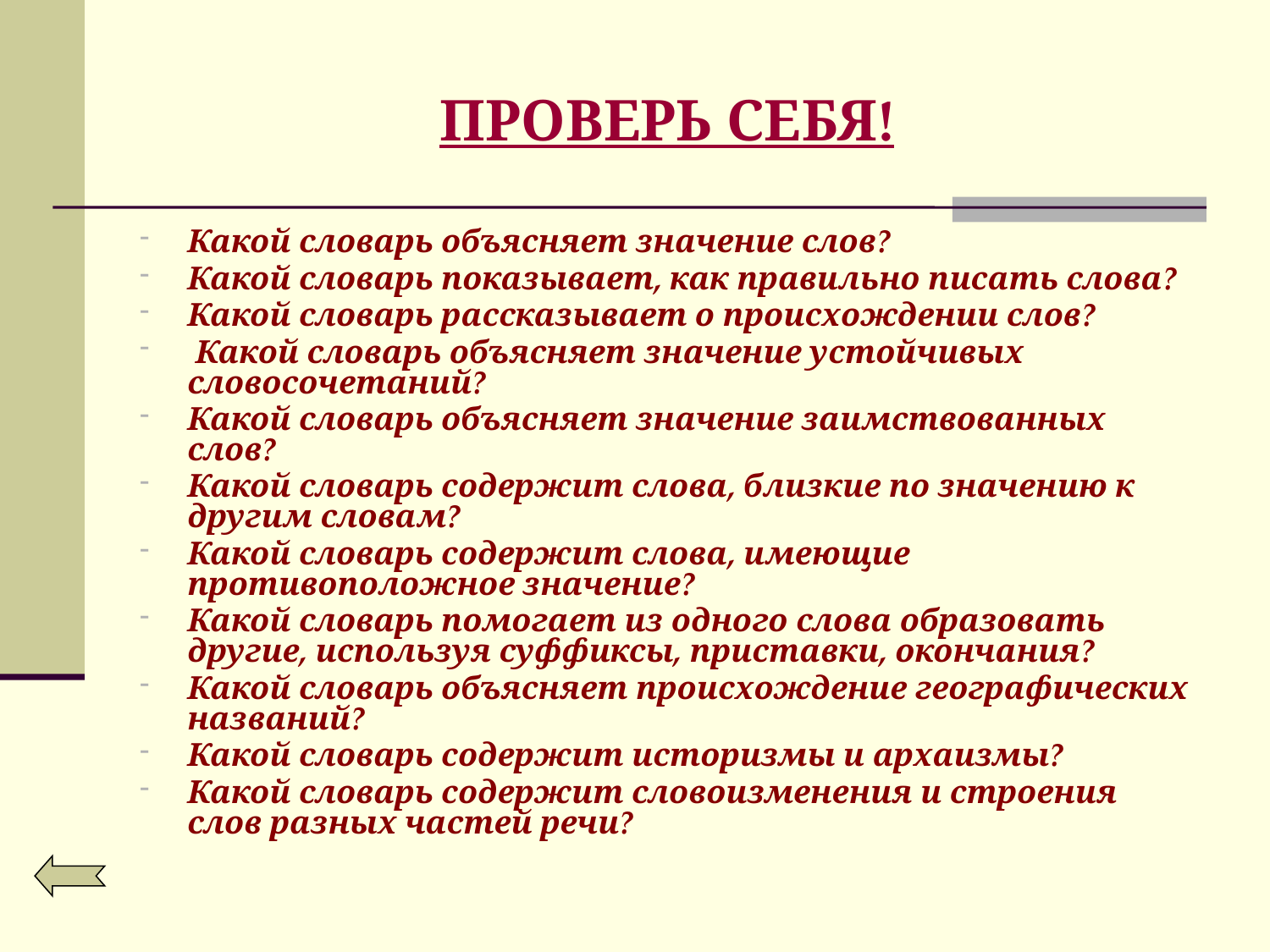

# ПРОВЕРЬ СЕБЯ!
Какой словарь объясняет значение слов?
Какой словарь показывает, как правильно писать слова?
Какой словарь рассказывает о происхождении слов?
 Какой словарь объясняет значение устойчивых словосочетаний?
Какой словарь объясняет значение заимствованных слов?
Какой словарь содержит слова, близкие по значению к другим словам?
Какой словарь содержит слова, имеющие противоположное значение?
Какой словарь помогает из одного слова образовать другие, используя суффиксы, приставки, окончания?
Какой словарь объясняет происхождение географических названий?
Какой словарь содержит историзмы и архаизмы?
Какой словарь содержит словоизменения и строения слов разных частей речи?